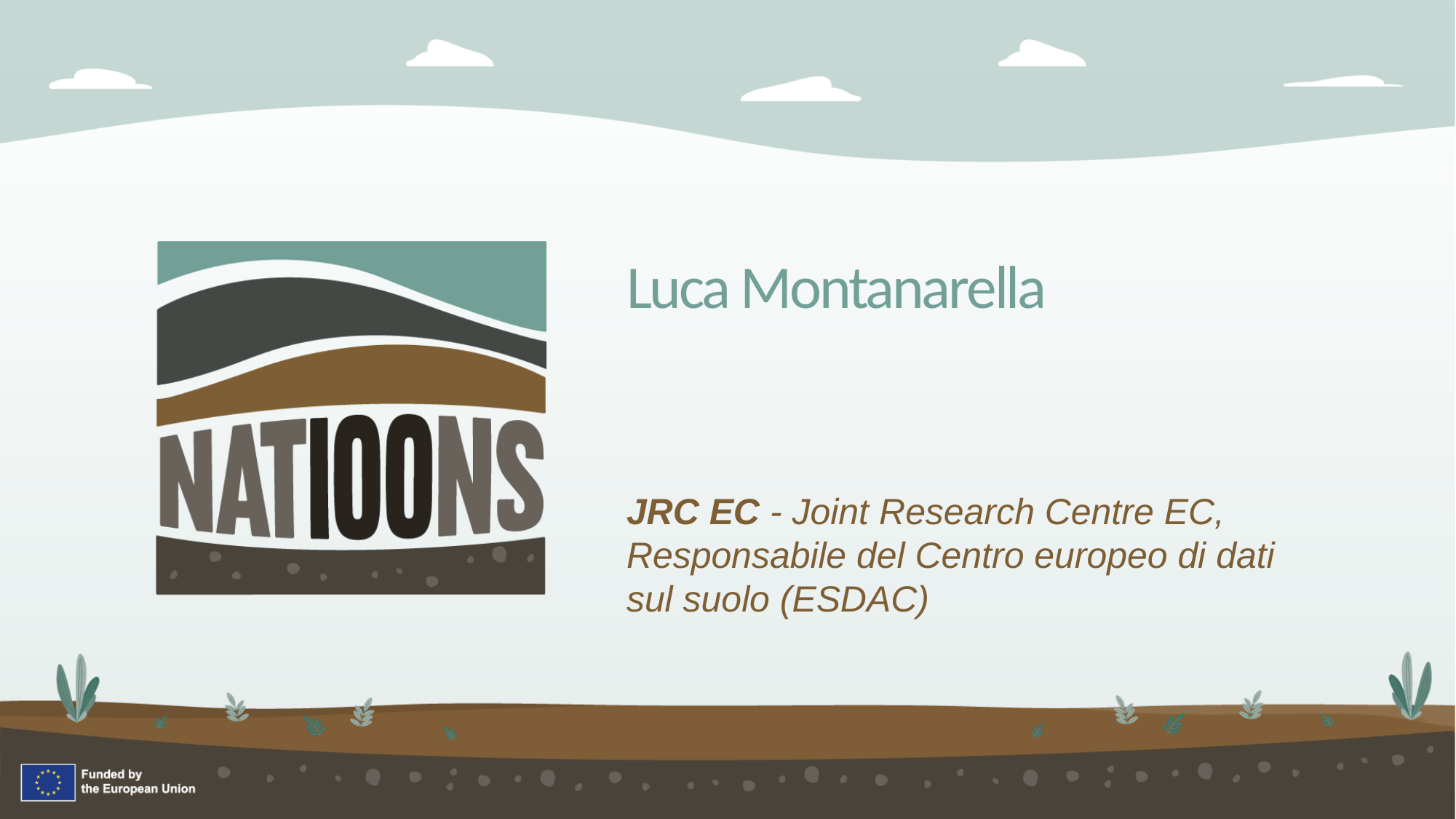

# Luca Montanarella
JRC EC - Joint Research Centre EC, Responsabile del Centro europeo di dati sul suolo (ESDAC)